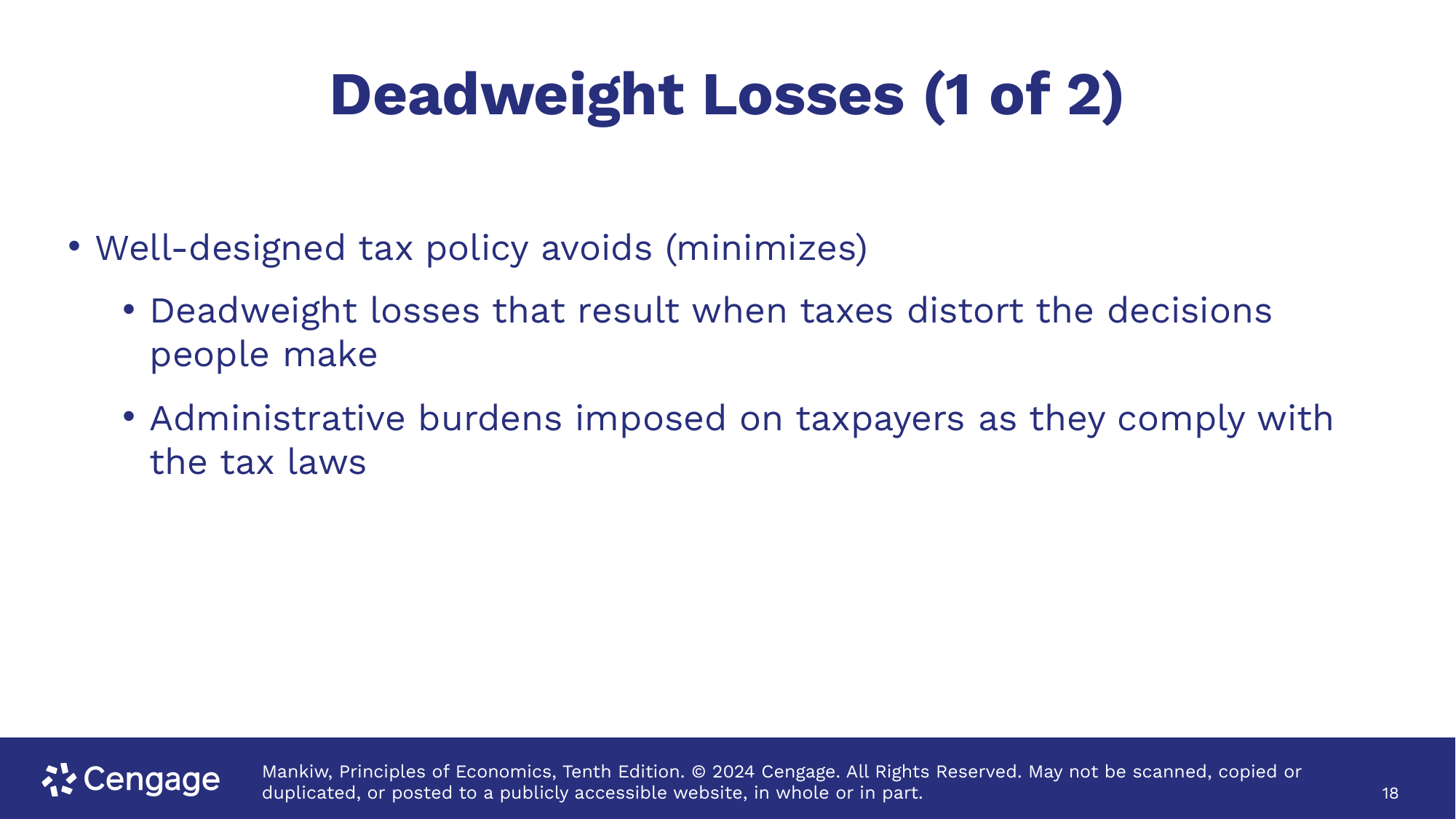

# Deadweight Losses (1 of 2)
Well-designed tax policy avoids (minimizes)
Deadweight losses that result when taxes distort the decisions people make
Administrative burdens imposed on taxpayers as they comply with the tax laws